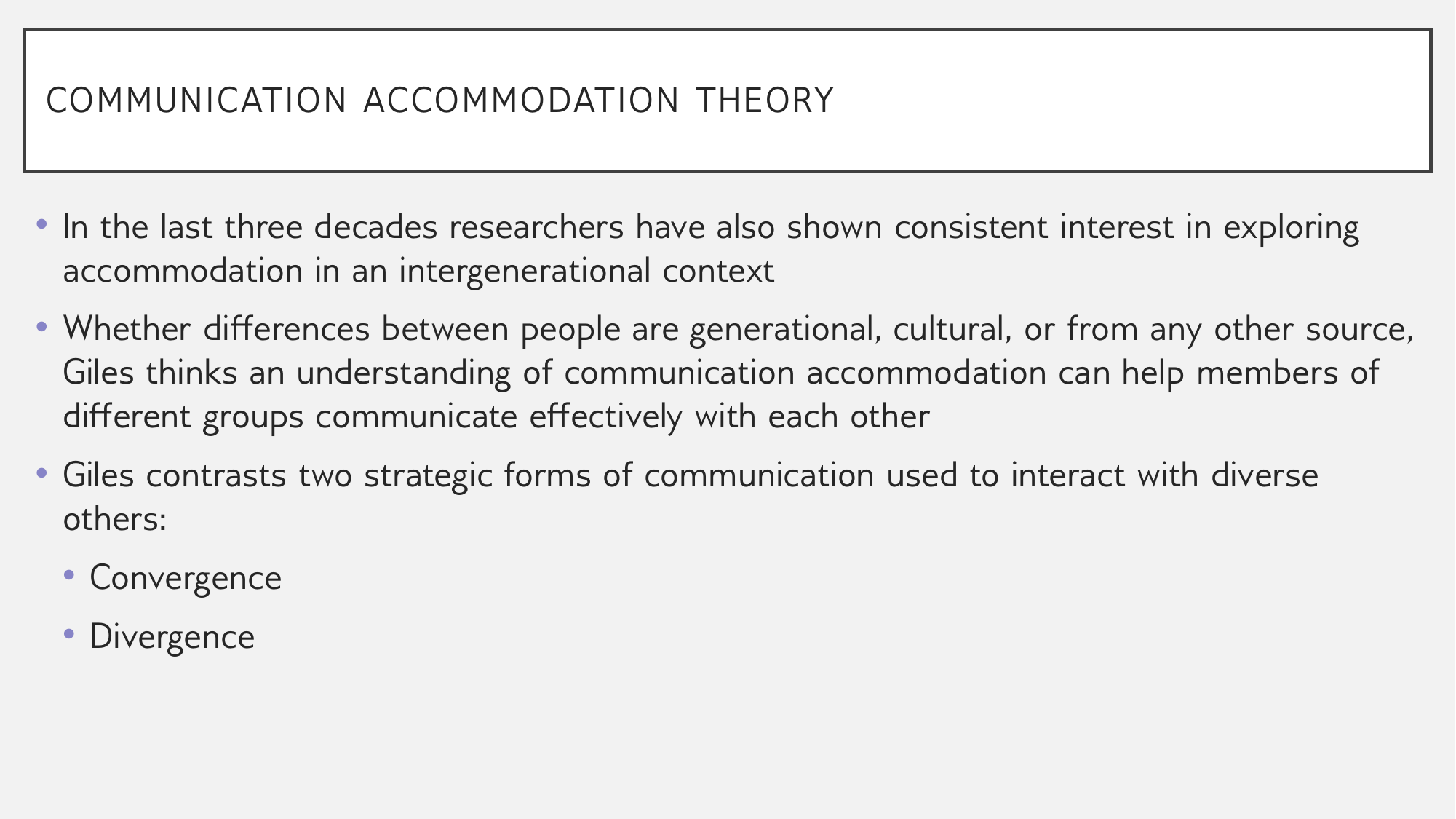

# Communication Accommodation Theory
In the last three decades researchers have also shown consistent interest in exploring accommodation in an intergenerational context
Whether differences between people are generational, cultural, or from any other source, Giles thinks an understanding of communication accommodation can help members of different groups communicate effectively with each other
Giles contrasts two strategic forms of communication used to interact with diverse others:
Convergence
Divergence